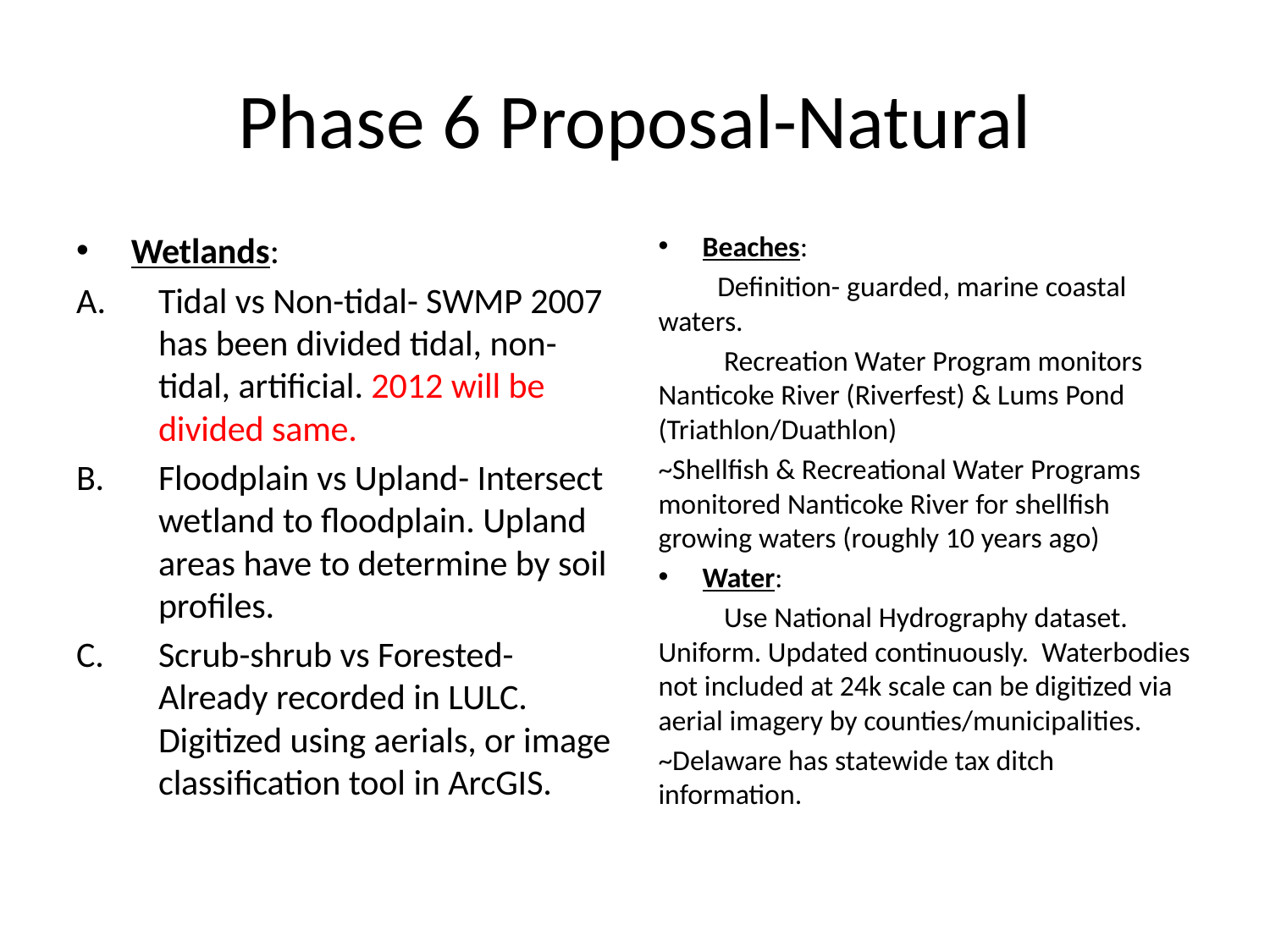

# Phase 6 Proposal-Natural
Wetlands:
Tidal vs Non-tidal- SWMP 2007 has been divided tidal, non-tidal, artificial. 2012 will be divided same.
Floodplain vs Upland- Intersect wetland to floodplain. Upland areas have to determine by soil profiles.
Scrub-shrub vs Forested- Already recorded in LULC. Digitized using aerials, or image classification tool in ArcGIS.
Beaches:
         Definition- guarded, marine coastal waters.
          Recreation Water Program monitors Nanticoke River (Riverfest) & Lums Pond (Triathlon/Duathlon)
~Shellfish & Recreational Water Programs monitored Nanticoke River for shellfish growing waters (roughly 10 years ago)
Water:
          Use National Hydrography dataset. Uniform. Updated continuously.  Waterbodies not included at 24k scale can be digitized via aerial imagery by counties/municipalities.
~Delaware has statewide tax ditch information.